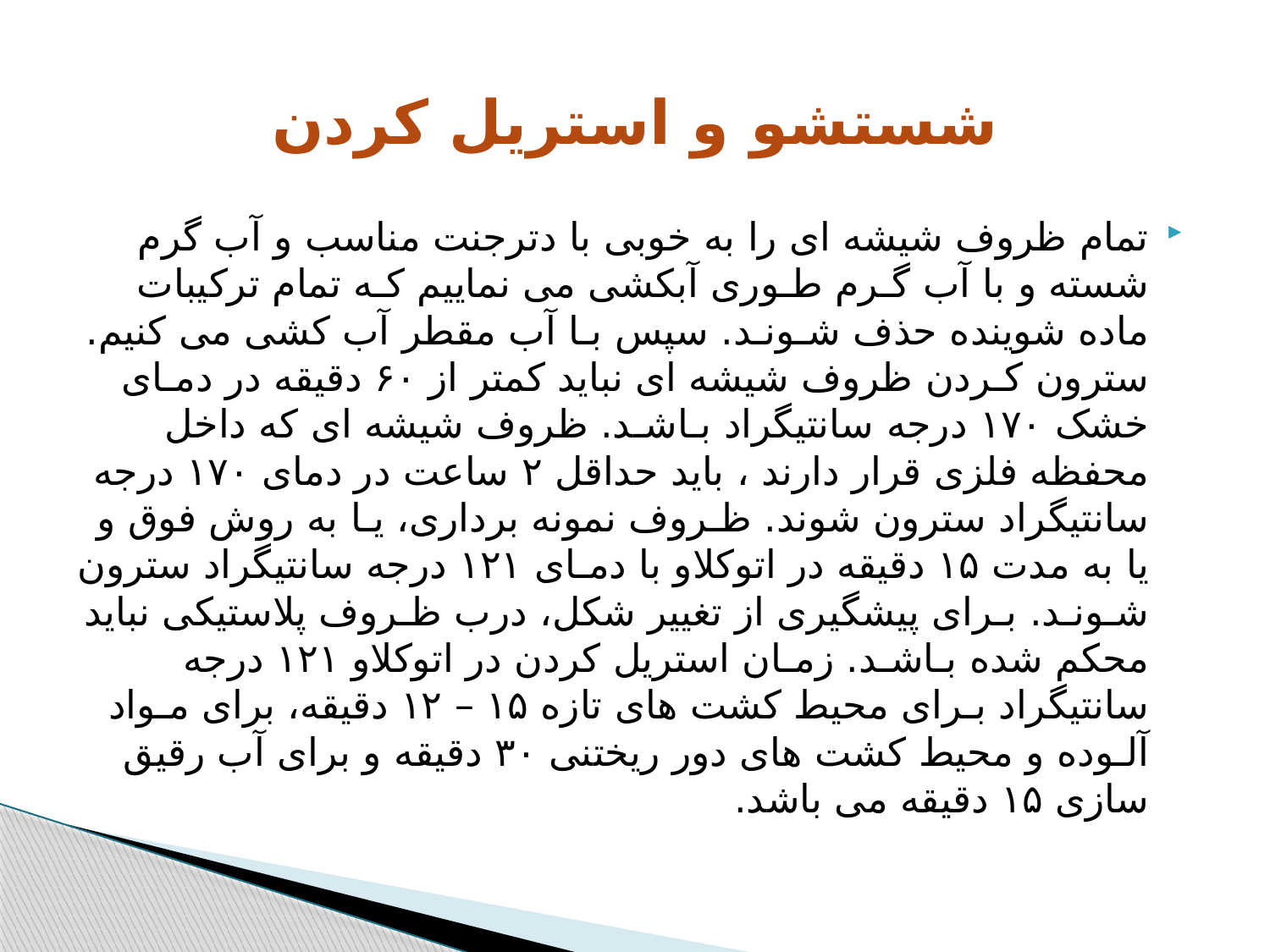

# شستشو و استریل کردن
تمام ظروف شیشه ای را به خوبی با دترجنت مناسب و آب گرم شسته و با آب گـرم طـوری آبکشی می نماییم کـه تمام ترکیبات ماده شوینده حذف شـونـد. سپس بـا آب مقطر آب کشی می کنیم. سترون کـردن ظروف شیشه ای نباید کمتر از ۶۰ دقیقه در دمـای خشک ۱۷۰ درجه سانتیگراد بـاشـد. ظروف شیشه ای که داخل محفظه فلزی قرار دارند ، باید حداقل ۲ ساعت در دمای ۱۷۰ درجه سانتیگراد سترون شوند. ظـروف نمونه برداری، یـا به روش فوق و یا به مدت ۱۵ دقیقه در اتوکلاو با دمـای ۱۲۱ درجه سانتیگراد سترون شـونـد. بـرای پیشگیری از تغییر شکل، درب ظـروف پلاستیکی نباید محکم شده بـاشـد. زمـان استریل کردن در اتوکلاو ۱۲۱ درجه سانتیگراد بـرای محیط کشت های تازه ۱۵ – ۱۲ دقیقه، برای مـواد آلـوده و محیط کشت های دور ریختنی ۳۰ دقیقه و برای آب رقیق سازی ۱۵ دقیقه می باشد.